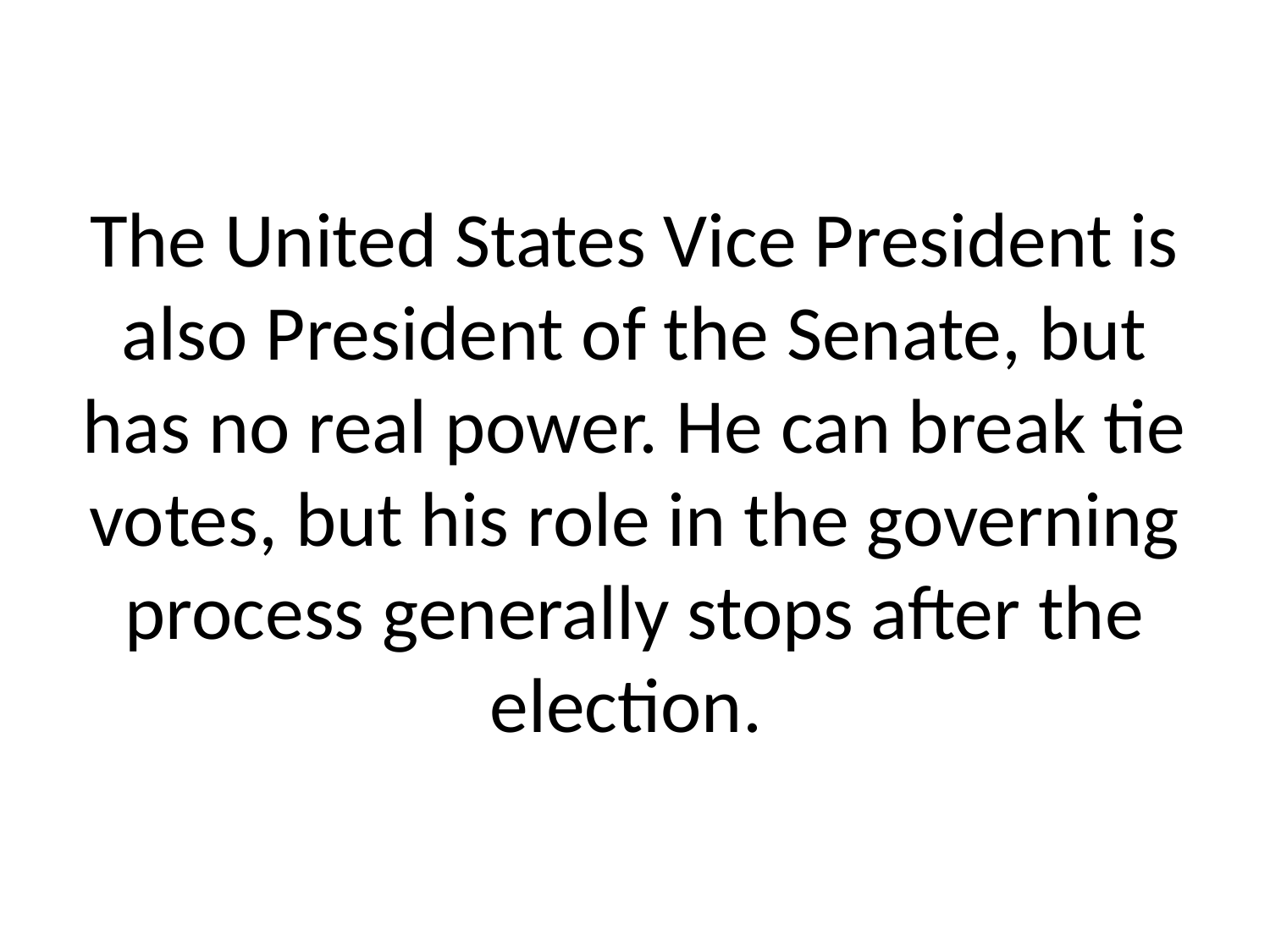

# The United States Vice President is also President of the Senate, but has no real power. He can break tie votes, but his role in the governing process generally stops after the election.